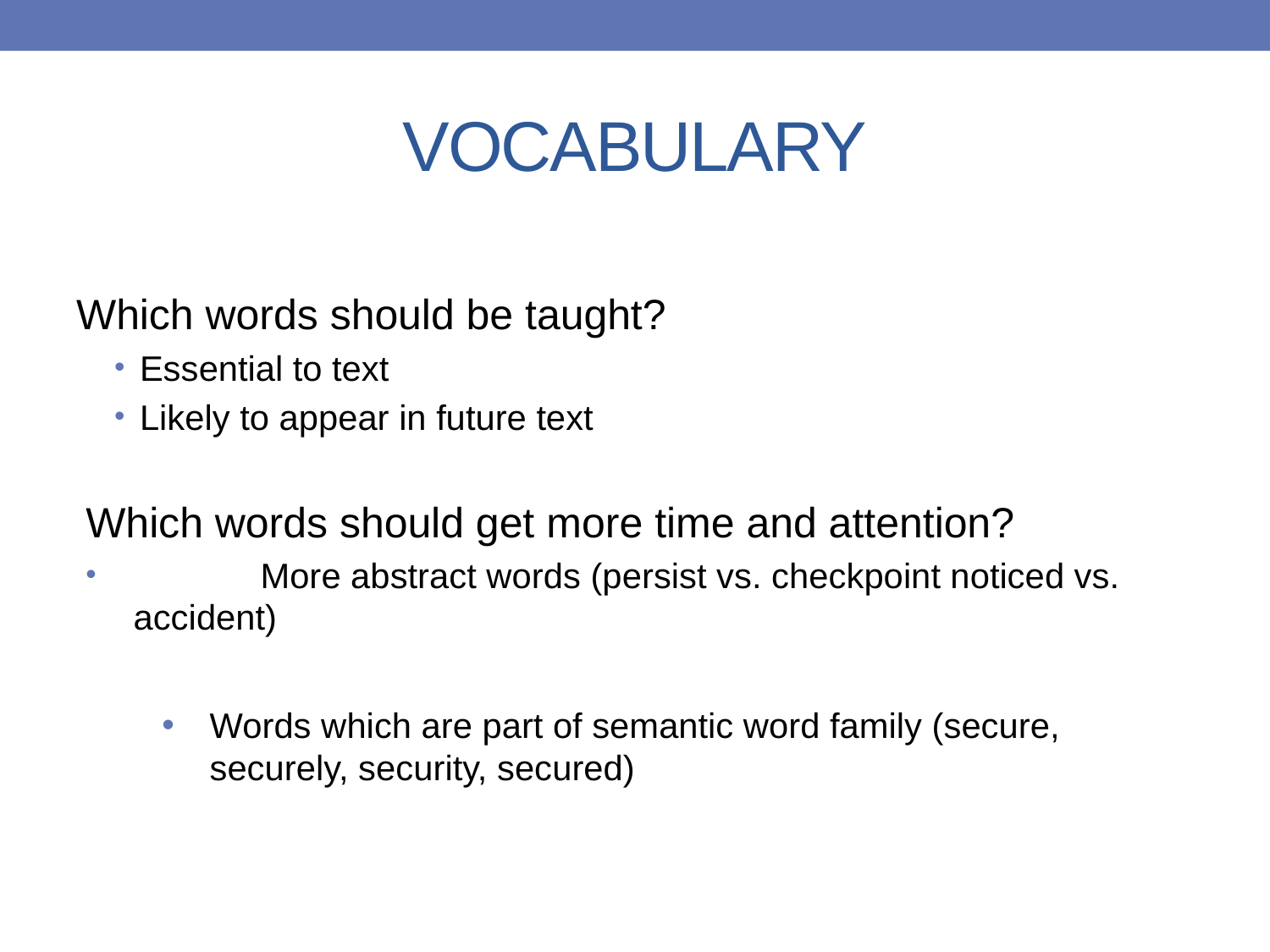

# VOCABULARY

Which words should be taught?
Essential to text
Likely to appear in future text

Which words should get more time and attention?
	More abstract words (persist vs. checkpoint noticed vs. 	accident)

Words which are part of semantic word family (secure, securely, security, secured)